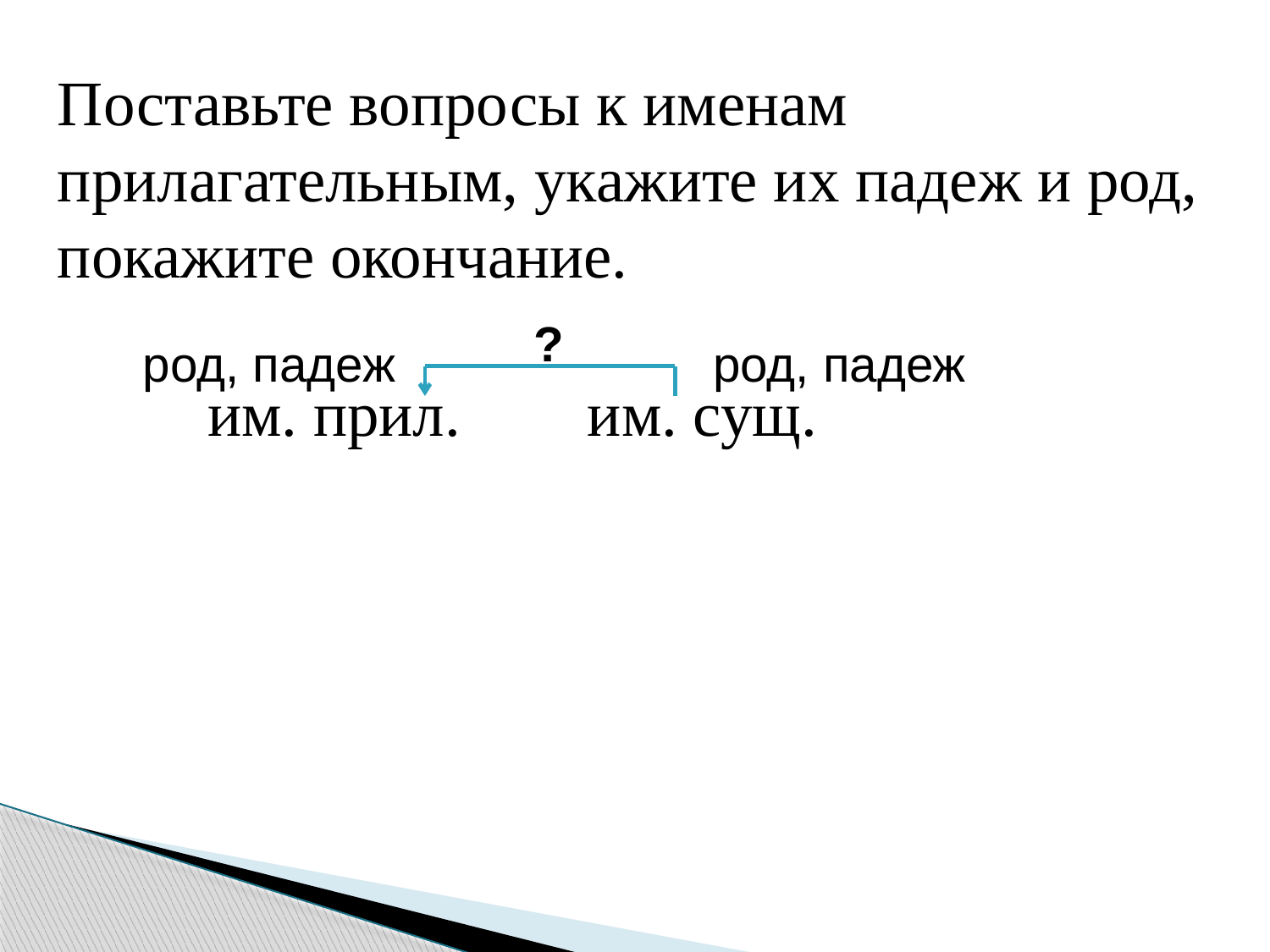

Поставьте вопросы к именам прилагательным, укажите их падеж и род, покажите окончание.
?
род, падеж
род, падеж
им. прил.
им. сущ.